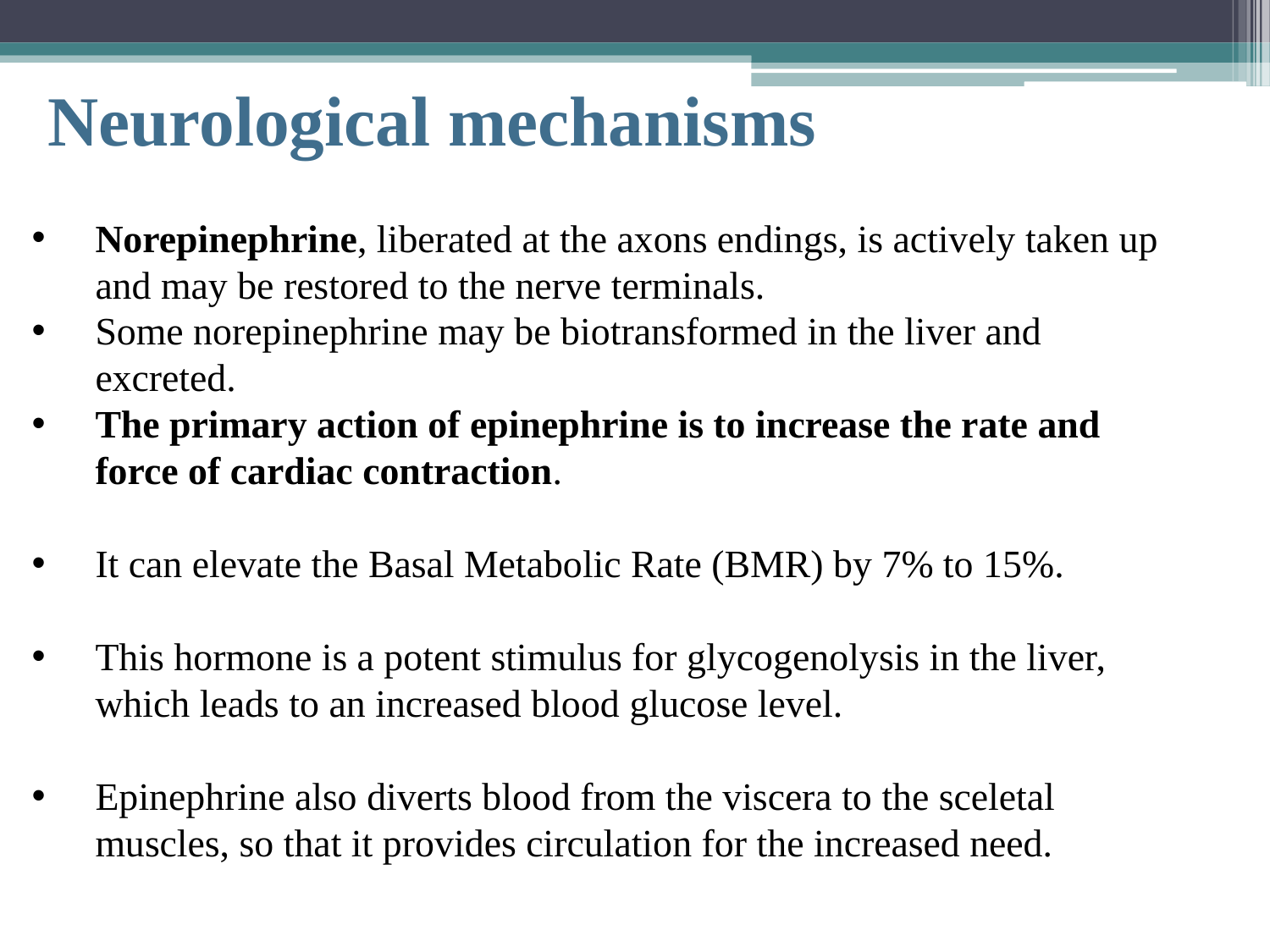

# Neurological mechanisms
Norepinephrine, liberated at the axons endings, is actively taken up and may be restored to the nerve terminals.
Some norepinephrine may be biotransformed in the liver and excreted.
The primary action of epinephrine is to increase the rate and force of cardiac contraction.

It can elevate the Basal Metabolic Rate (BMR) by 7% to 15%.

This hormone is a potent stimulus for glycogenolysis in the liver, which leads to an increased blood glucose level.

Epinephrine also diverts blood from the viscera to the sceletal muscles, so that it provides circulation for the increased need.